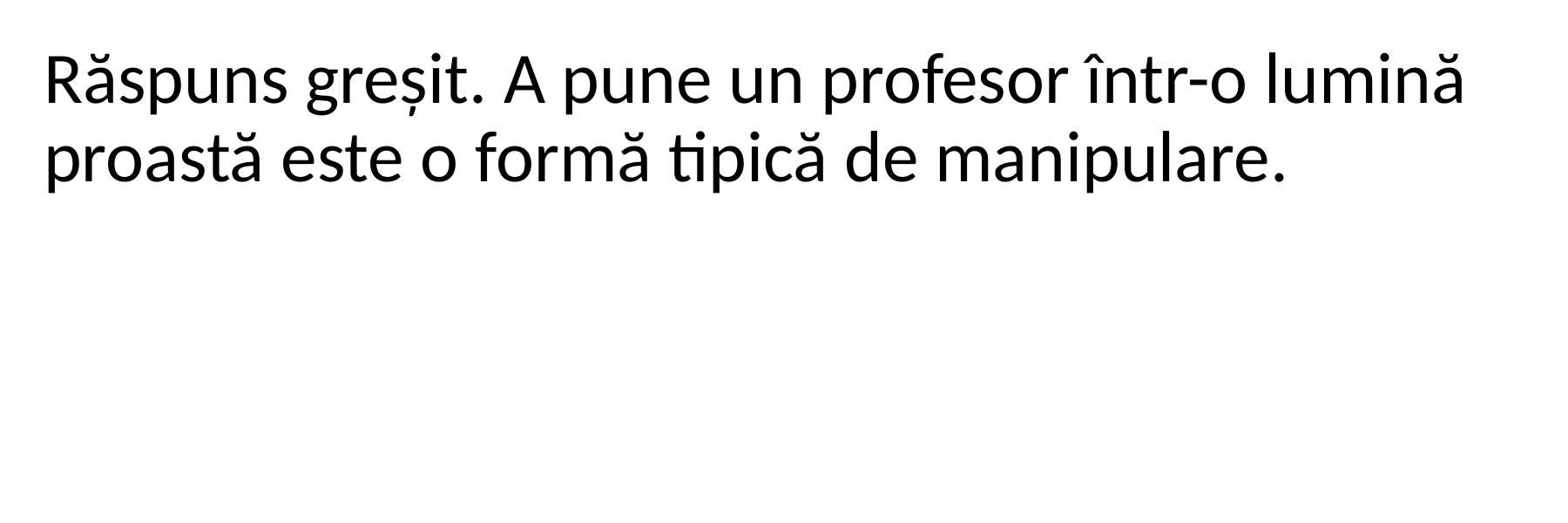

Răspuns greșit. A pune un profesor într-o lumină proastă este o formă tipică de manipulare.